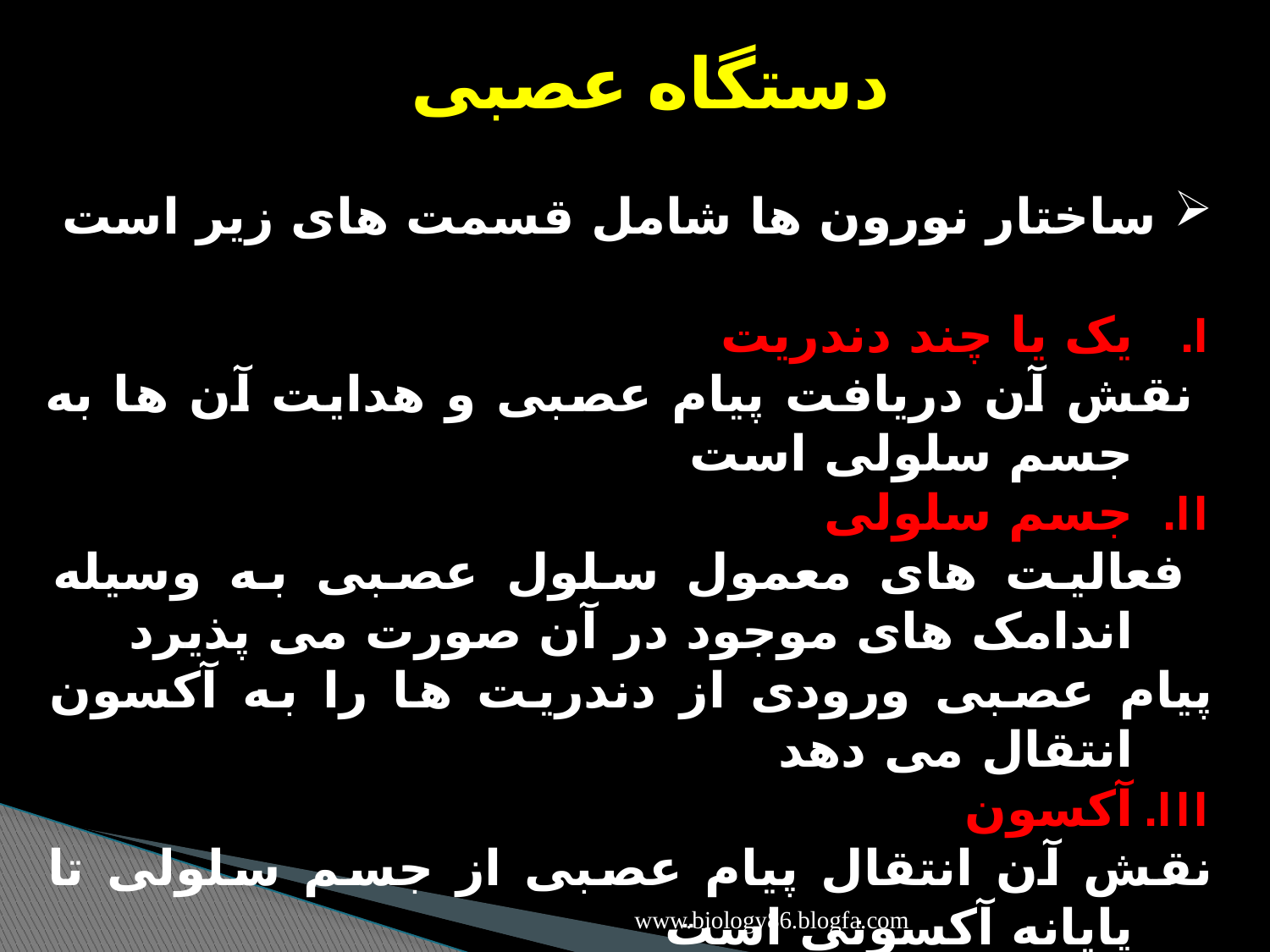

دستگاه عصبی
 ساختار نورون ها شامل قسمت های زیر است

یک یا چند دندریت
 نقش آن دریافت پیام عصبی و هدایت آن ها به جسم سلولی است
جسم سلولی
 فعالیت های معمول سلول عصبی به وسیله اندامک های موجود در آن صورت می پذیرد
پیام عصبی ورودی از دندریت ها را به آکسون انتقال می دهد
آکسون
نقش آن انتقال پیام عصبی از جسم سلولی تا پایانه آکسونی است

www.biology86.blogfa.com